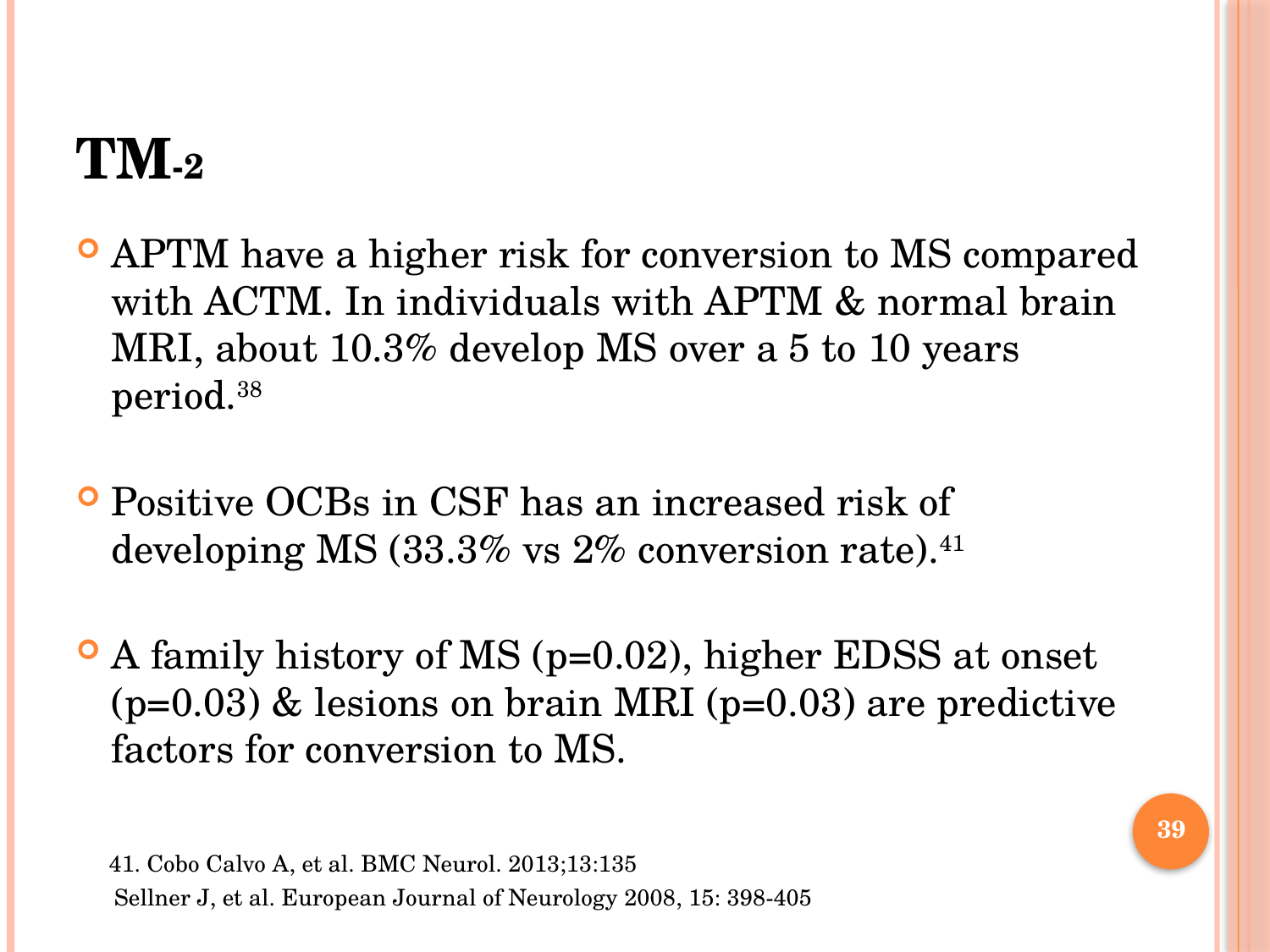

# TM-2
APTM have a higher risk for conversion to MS compared with ACTM. In individuals with APTM & normal brain MRI, about 10.3% develop MS over a 5 to 10 years period.38

Positive OCBs in CSF has an increased risk of developing MS (33.3% vs 2% conversion rate).41

A family history of MS (p=0.02), higher EDSS at onset (p=0.03) & lesions on brain MRI (p=0.03) are predictive factors for conversion to MS.

   41. Cobo Calvo A, et al. BMC Neurol. 2013;13:135
      Sellner J, et al. European Journal of Neurology 2008, 15: 398-405

39